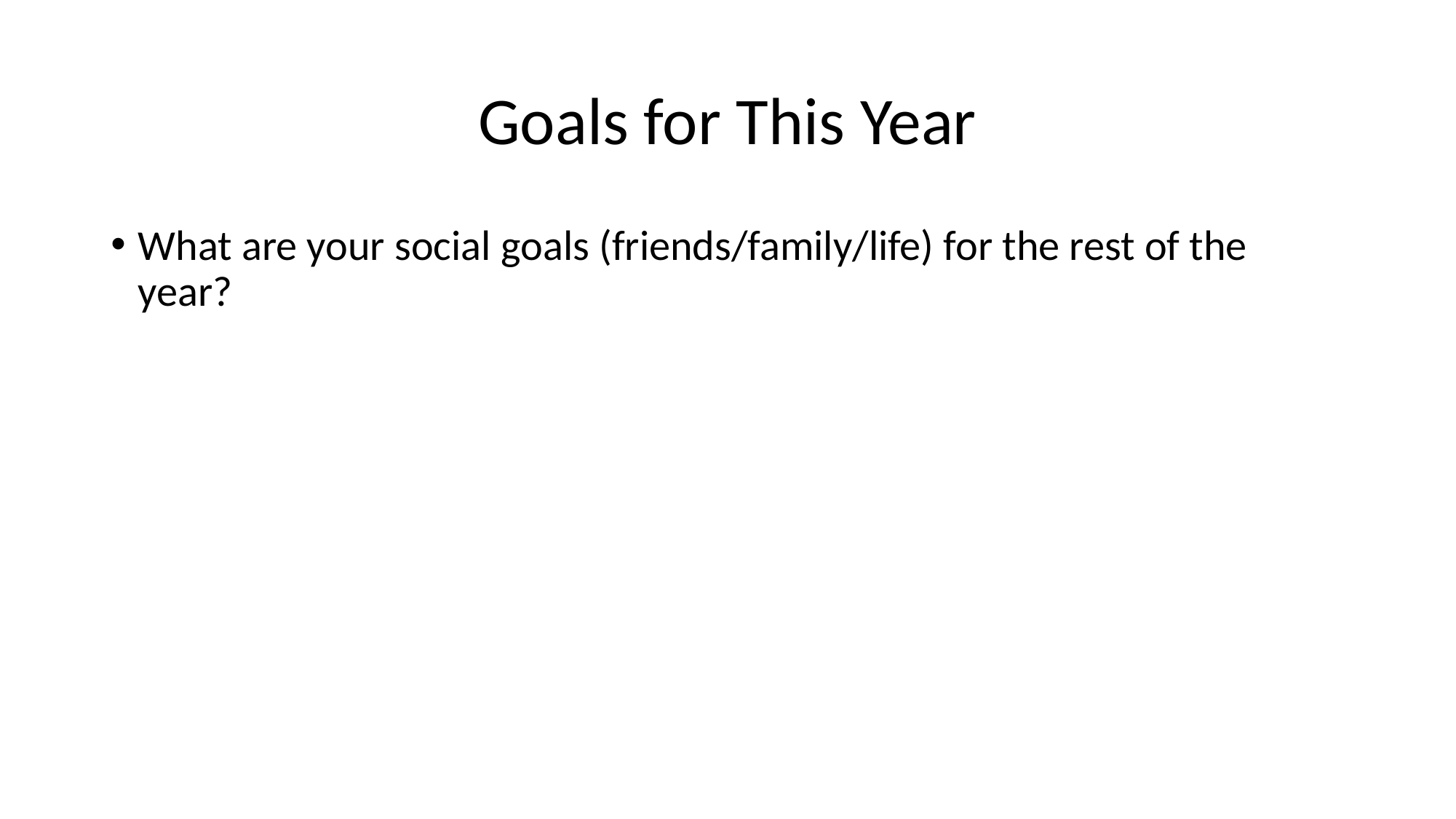

# Goals for This Year
What are your social goals (friends/family/life) for the rest of the year?